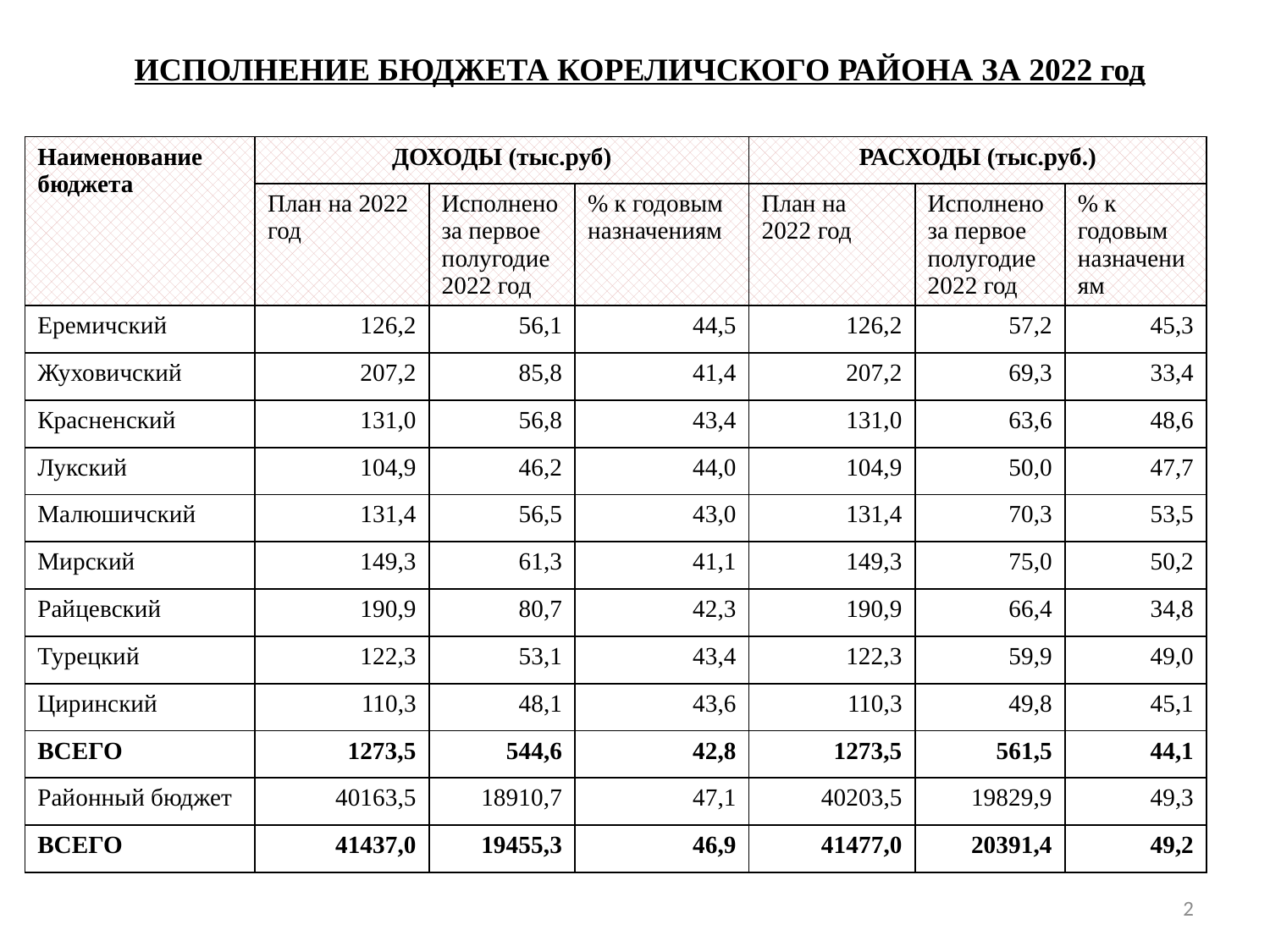

| ИСПОЛНЕНИЕ БЮДЖЕТА КОРЕЛИЧСКОГО РАЙОНА ЗА 2022 год |
| --- |
| Наименование бюджета | ДОХОДЫ (тыс.руб) |  |  | РАСХОДЫ (тыс.руб.) |  |  |
| --- | --- | --- | --- | --- | --- | --- |
|  | План на 2022 год | Исполнено за первое полугодие 2022 год | % к годовым назначениям | План на 2022 год | Исполнено за первое полугодие 2022 год | % к годовым назначениям |
| Еремичский | 126,2 | 56,1 | 44,5 | 126,2 | 57,2 | 45,3 |
| Жуховичский | 207,2 | 85,8 | 41,4 | 207,2 | 69,3 | 33,4 |
| Красненский | 131,0 | 56,8 | 43,4 | 131,0 | 63,6 | 48,6 |
| Лукский | 104,9 | 46,2 | 44,0 | 104,9 | 50,0 | 47,7 |
| Малюшичский | 131,4 | 56,5 | 43,0 | 131,4 | 70,3 | 53,5 |
| Мирский | 149,3 | 61,3 | 41,1 | 149,3 | 75,0 | 50,2 |
| Райцевский | 190,9 | 80,7 | 42,3 | 190,9 | 66,4 | 34,8 |
| Турецкий | 122,3 | 53,1 | 43,4 | 122,3 | 59,9 | 49,0 |
| Циринский | 110,3 | 48,1 | 43,6 | 110,3 | 49,8 | 45,1 |
| ВСЕГО | 1273,5 | 544,6 | 42,8 | 1273,5 | 561,5 | 44,1 |
| Районный бюджет | 40163,5 | 18910,7 | 47,1 | 40203,5 | 19829,9 | 49,3 |
| ВСЕГО | 41437,0 | 19455,3 | 46,9 | 41477,0 | 20391,4 | 49,2 |
2